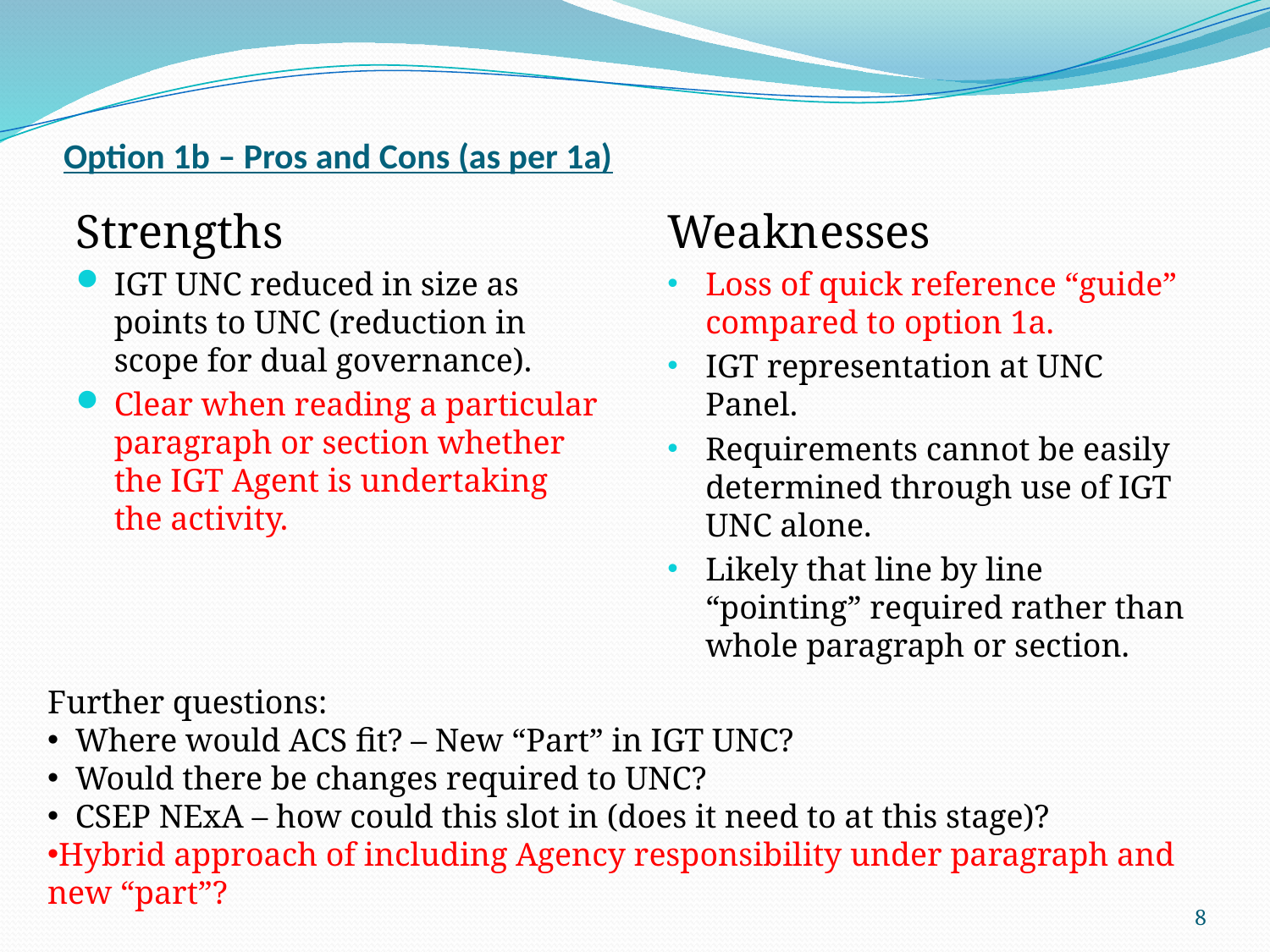

# Option 1b – Pros and Cons (as per 1a)
Strengths
IGT UNC reduced in size as points to UNC (reduction in scope for dual governance).
Clear when reading a particular paragraph or section whether the IGT Agent is undertaking the activity.

Weaknesses
Loss of quick reference “guide” compared to option 1a.
IGT representation at UNC Panel.
Requirements cannot be easily determined through use of IGT UNC alone.
Likely that line by line “pointing” required rather than whole paragraph or section.
Further questions:
  Where would ACS fit? – New “Part” in IGT UNC?
  Would there be changes required to UNC?
  CSEP NExA – how could this slot in (does it need to at this stage)?
Hybrid approach of including Agency responsibility under paragraph and new “part”?
8